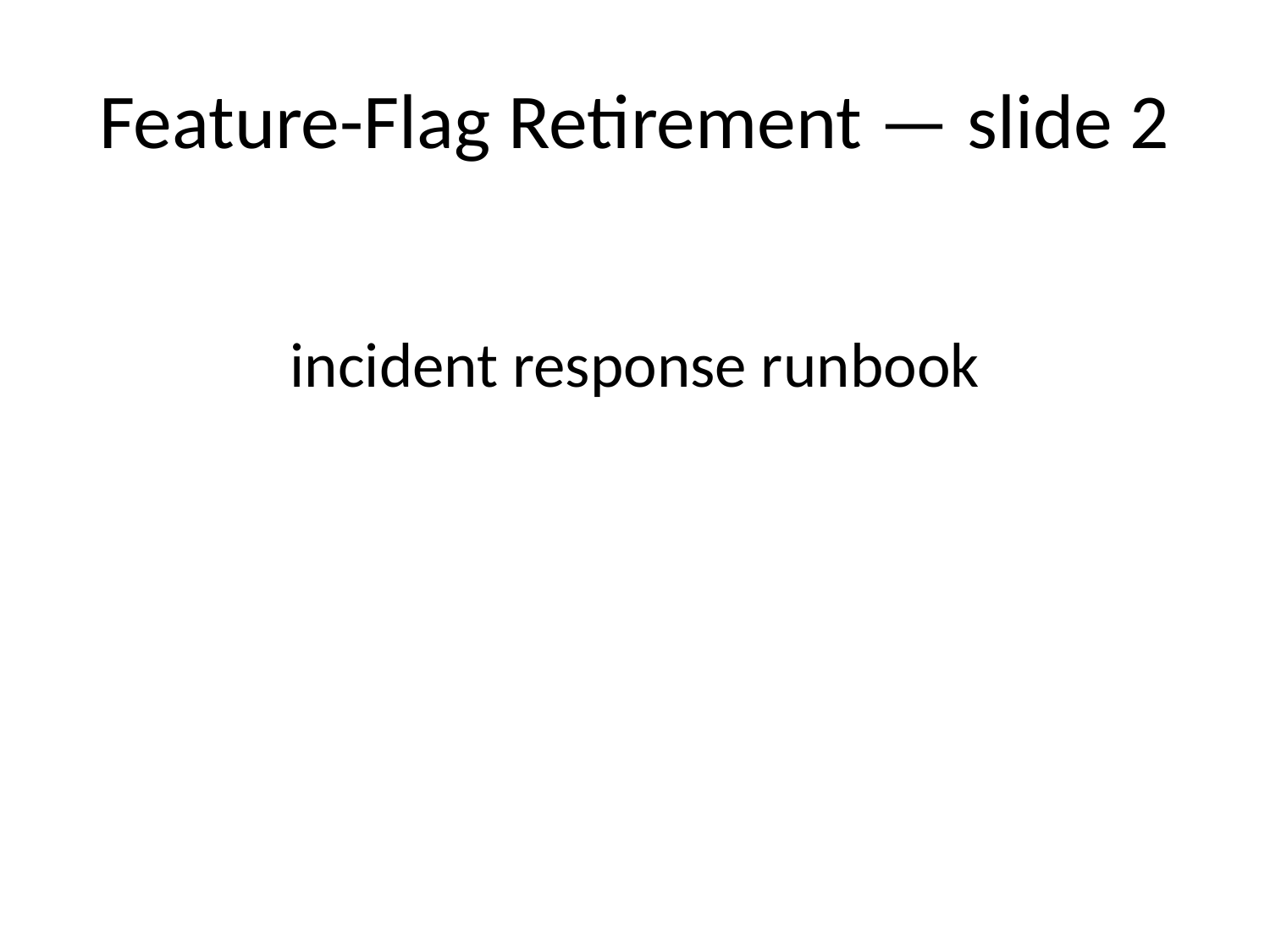

# Feature-Flag Retirement — slide 2
incident response runbook